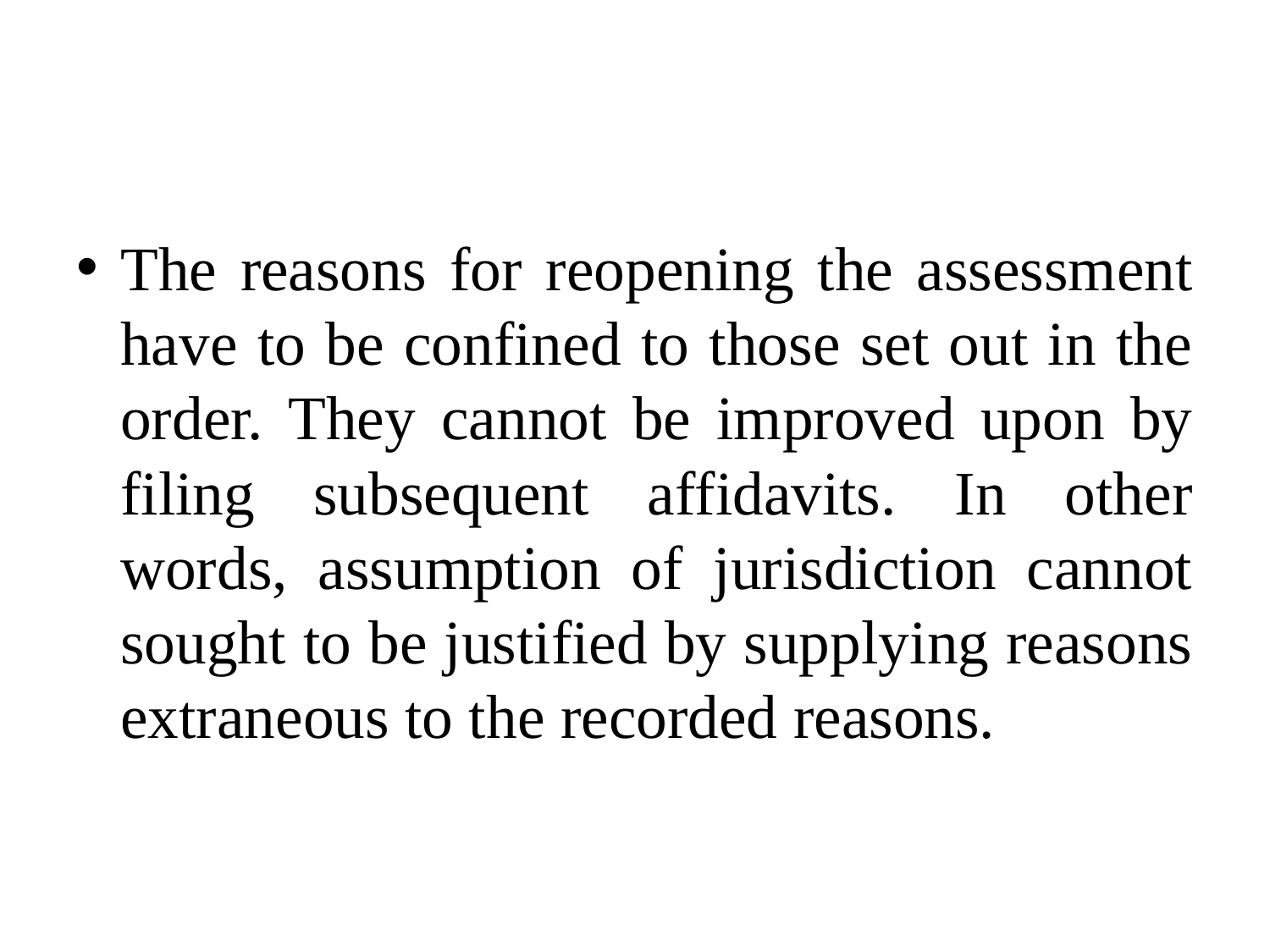

#
The reasons for reopening the assessment have to be confined to those set out in the order. They cannot be improved upon by filing subsequent affidavits. In other words, assumption of jurisdiction cannot sought to be justified by supplying reasons extraneous to the recorded reasons.